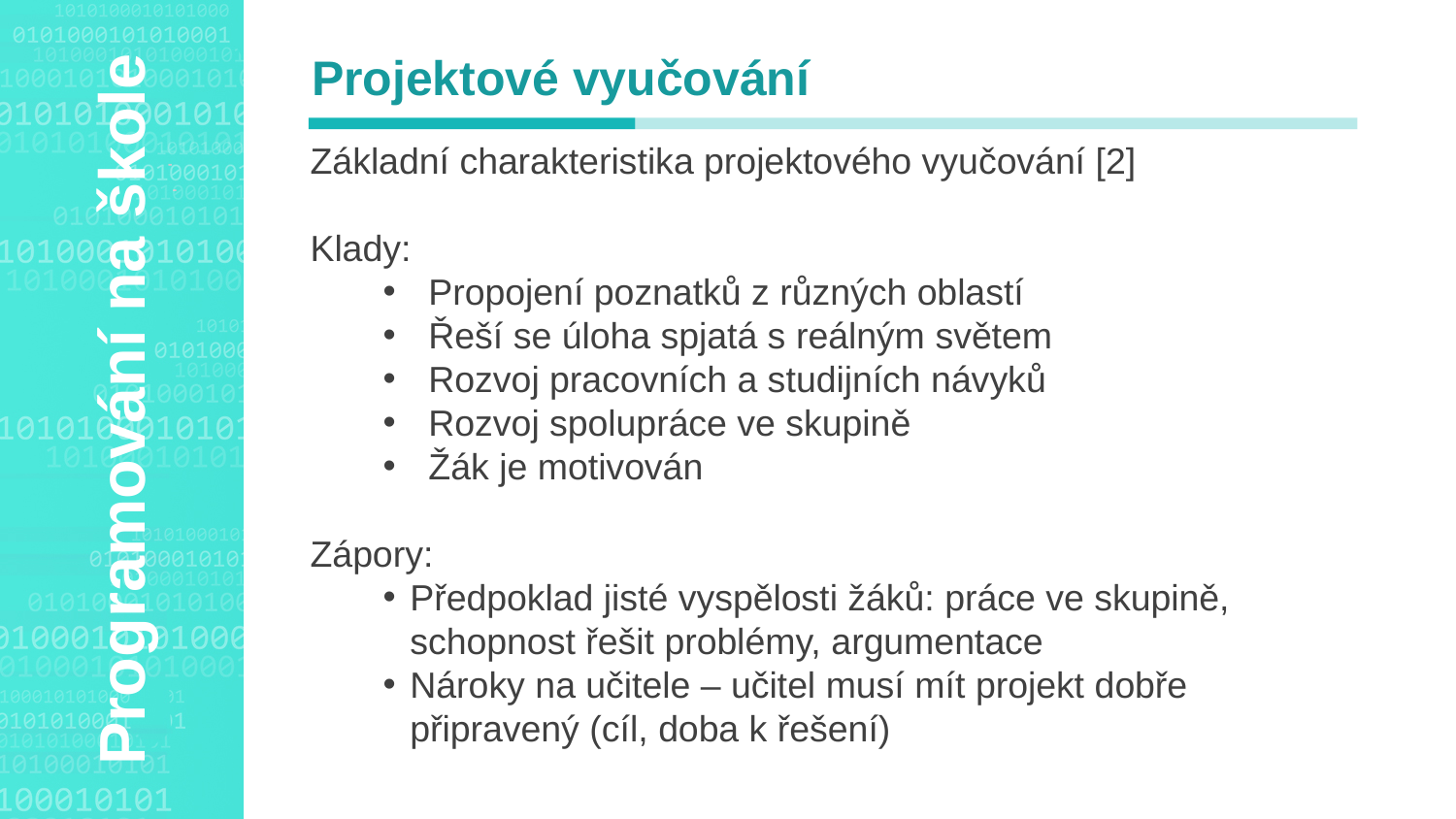

Projektové vyučování
Základní charakteristika projektového vyučování [2]

Klady:
Propojení poznatků z různých oblastí
Řeší se úloha spjatá s reálným světem
Rozvoj pracovních a studijních návyků
Rozvoj spolupráce ve skupině
Žák je motivován

Zápory:
Předpoklad jisté vyspělosti žáků: práce ve skupině, schopnost řešit problémy, argumentace
Nároky na učitele – učitel musí mít projekt dobře připravený (cíl, doba k řešení)

Agenda Style

Programování na škole